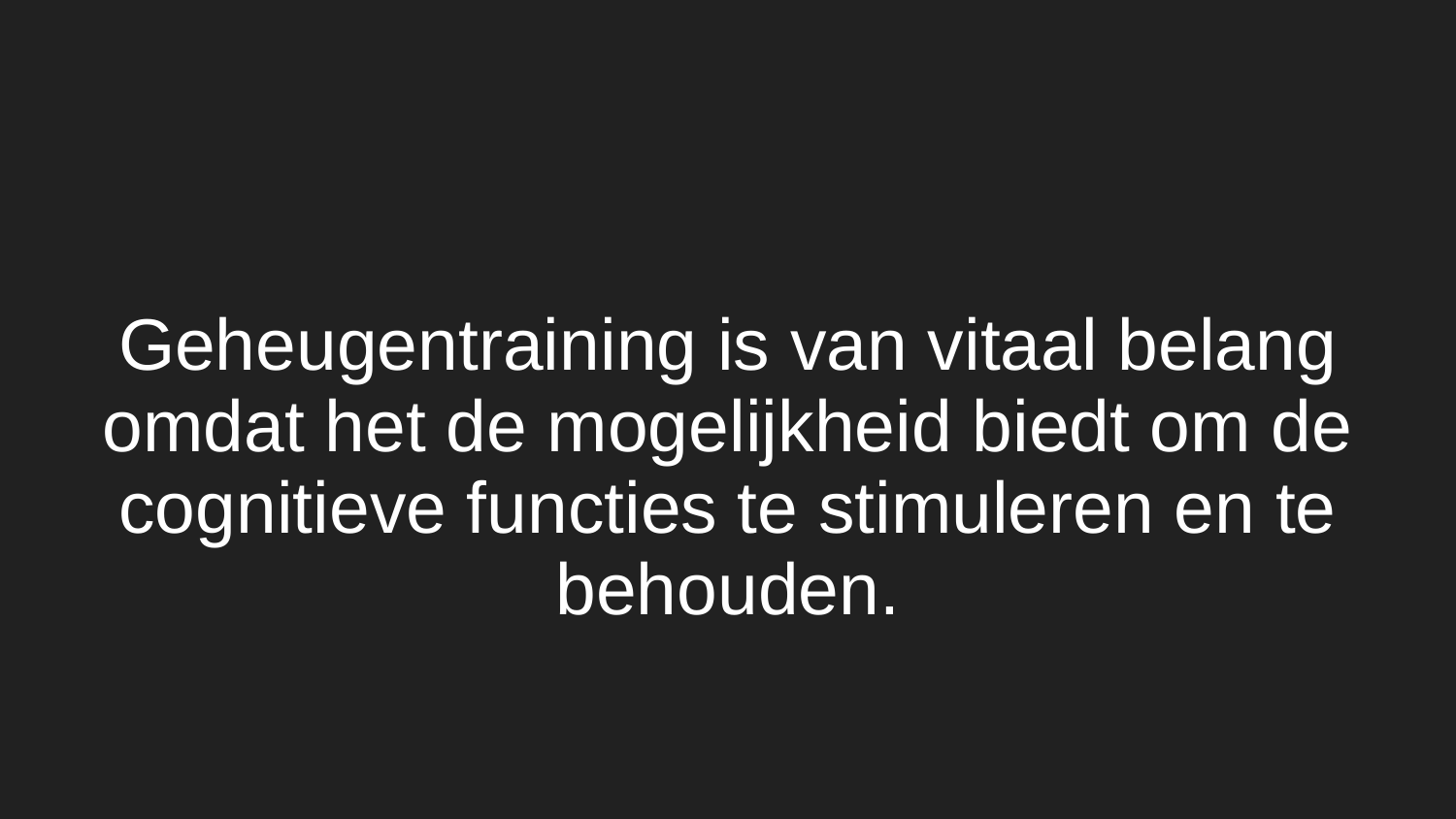

# Geheugentraining is van vitaal belang omdat het de mogelijkheid biedt om de cognitieve functies te stimuleren en te behouden.